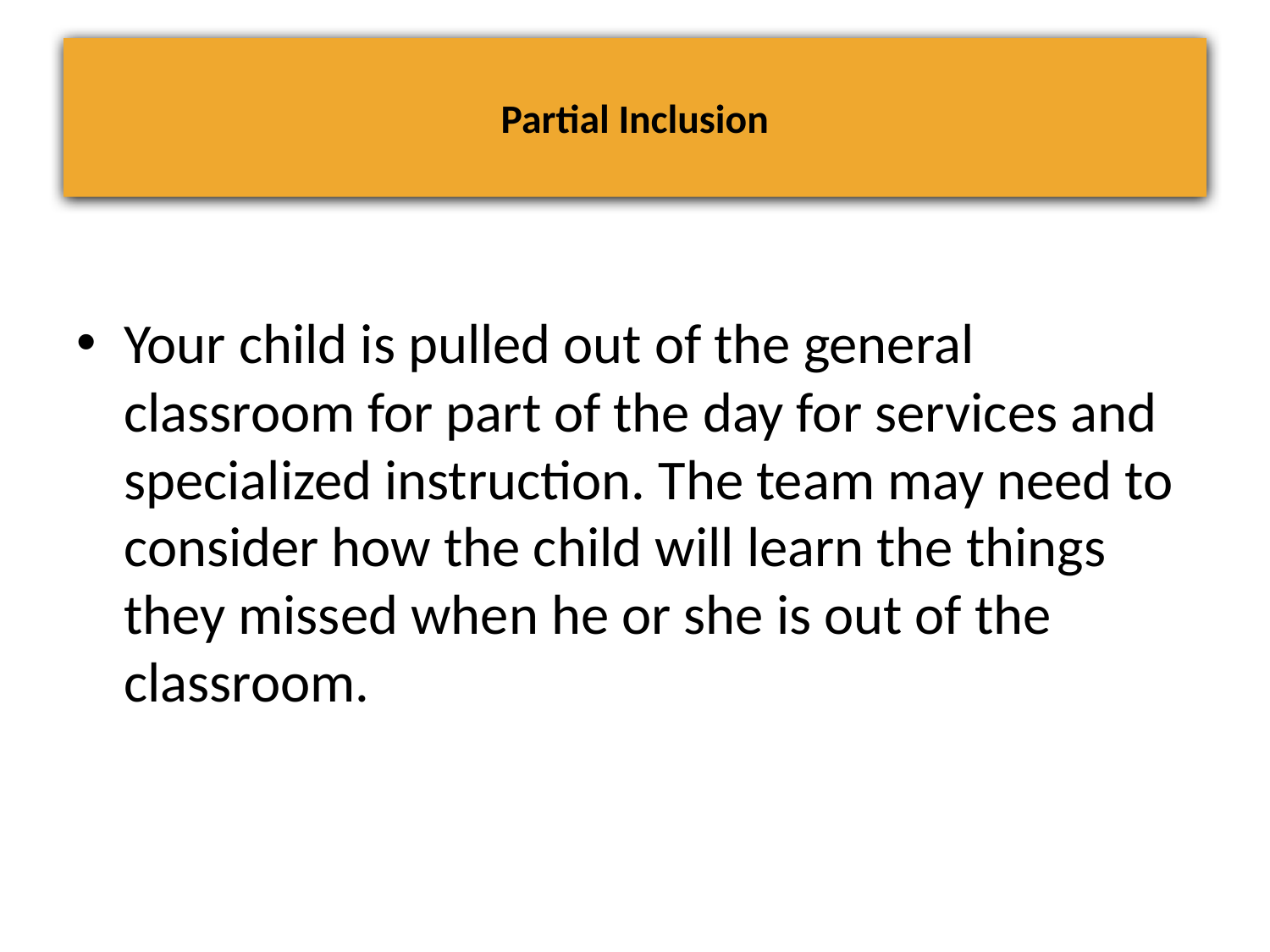

# Partial Inclusion

Your child is pulled out of the general classroom for part of the day for services and specialized instruction. The team may need to consider how the child will learn the things they missed when he or she is out of the classroom.